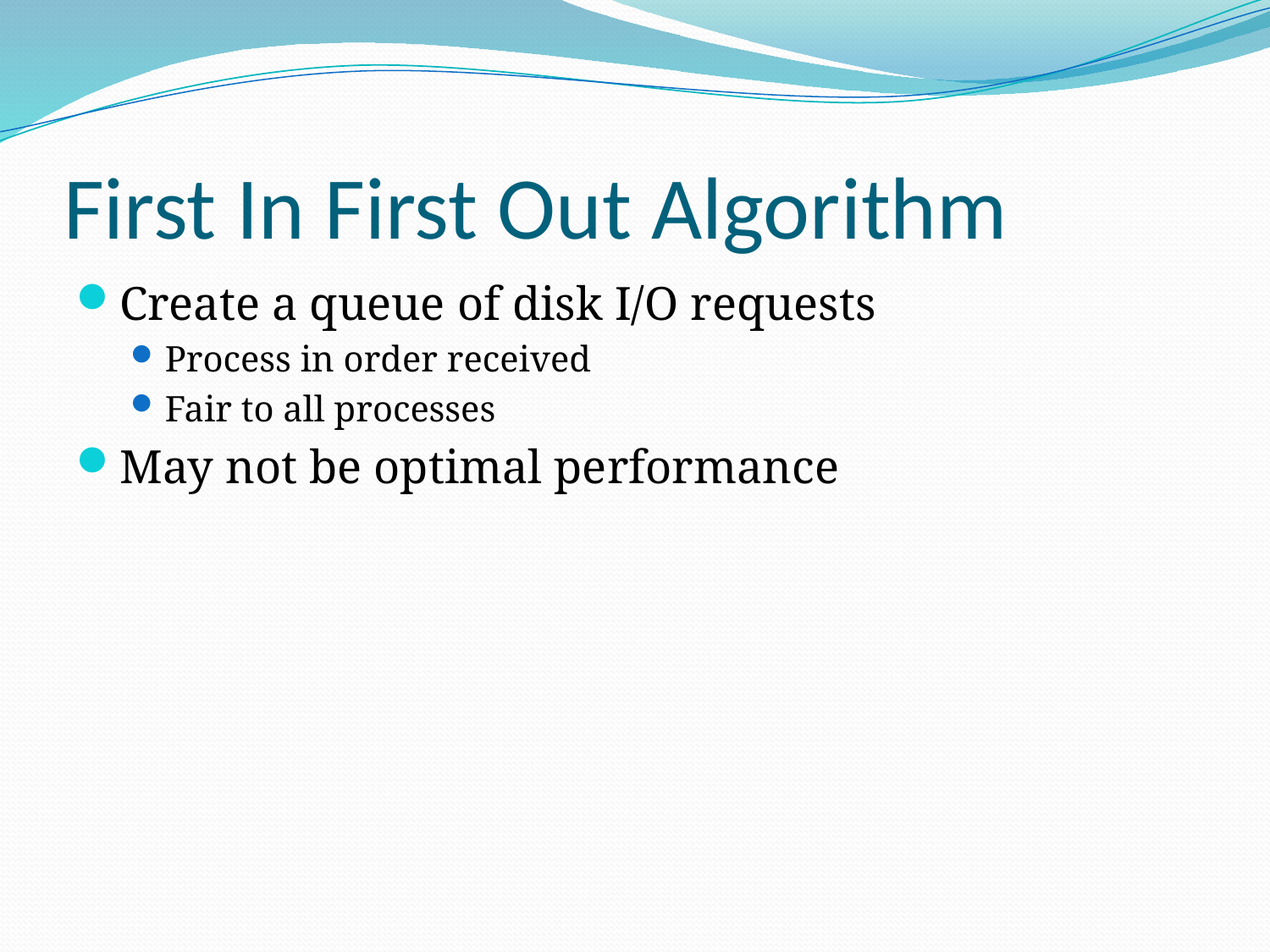

# First In First Out Algorithm
Create a queue of disk I/O requests
Process in order received
Fair to all processes
May not be optimal performance